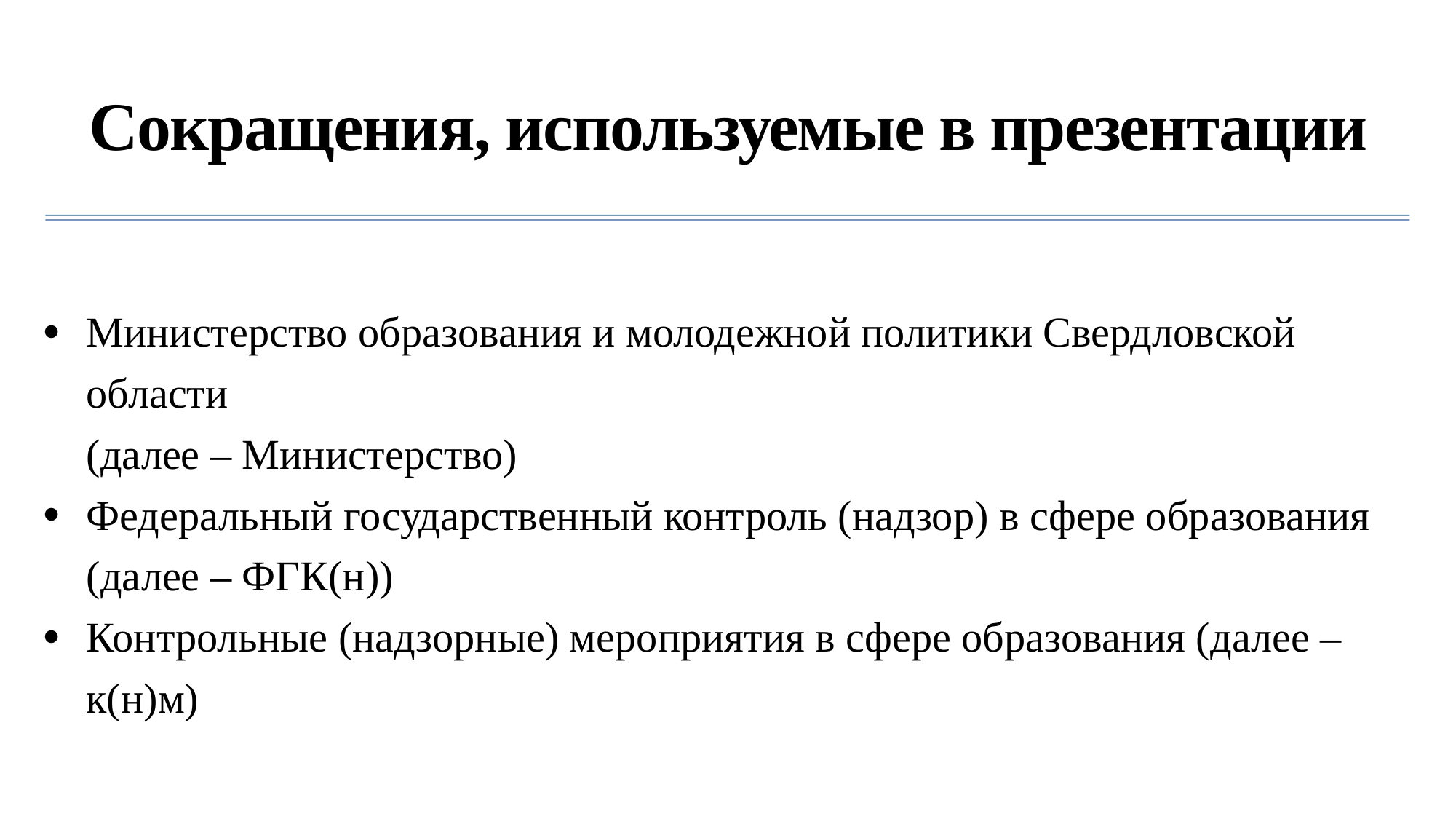

# Сокращения, используемые в презентации
Министерство образования и молодежной политики Свердловской области
(далее – Министерство)
Федеральный государственный контроль (надзор) в сфере образования
(далее – ФГК(н))
Контрольные (надзорные) мероприятия в сфере образования (далее – к(н)м)